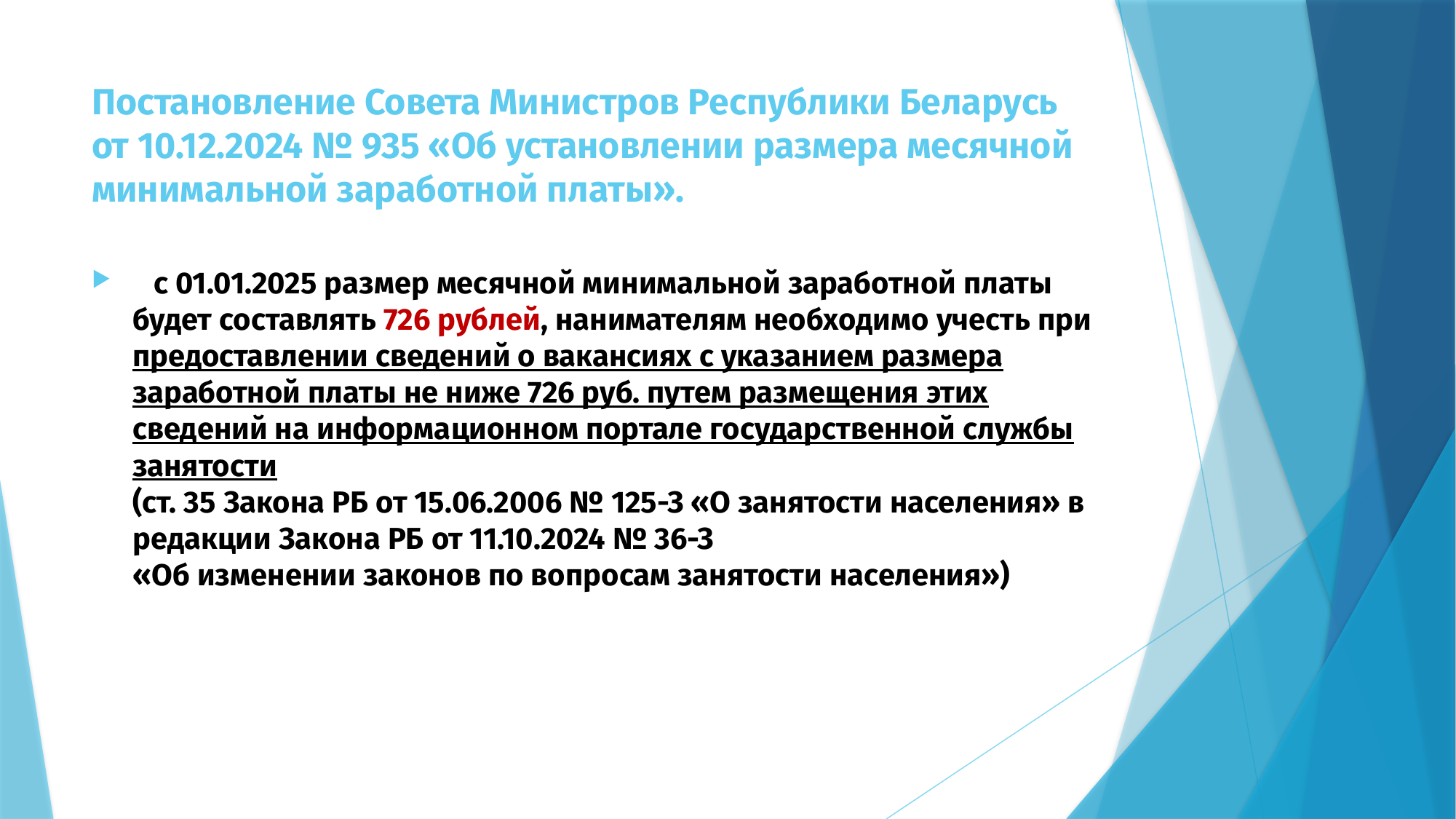

# Постановление Совета Министров Республики Беларусь от 10.12.2024 № 935 «Об установлении размера месячной минимальной заработной платы».
   с 01.01.2025 размер месячной минимальной заработной платы будет составлять 726 рублей, нанимателям необходимо учесть при предоставлении сведений о вакансиях с указанием размера заработной платы не ниже 726 руб. путем размещения этих сведений на информационном портале государственной службы занятости
(ст. 35 Закона РБ от 15.06.2006 № 125-З «О занятости населения» в редакции Закона РБ от 11.10.2024 № 36-З
«Об изменении законов по вопросам занятости населения»)